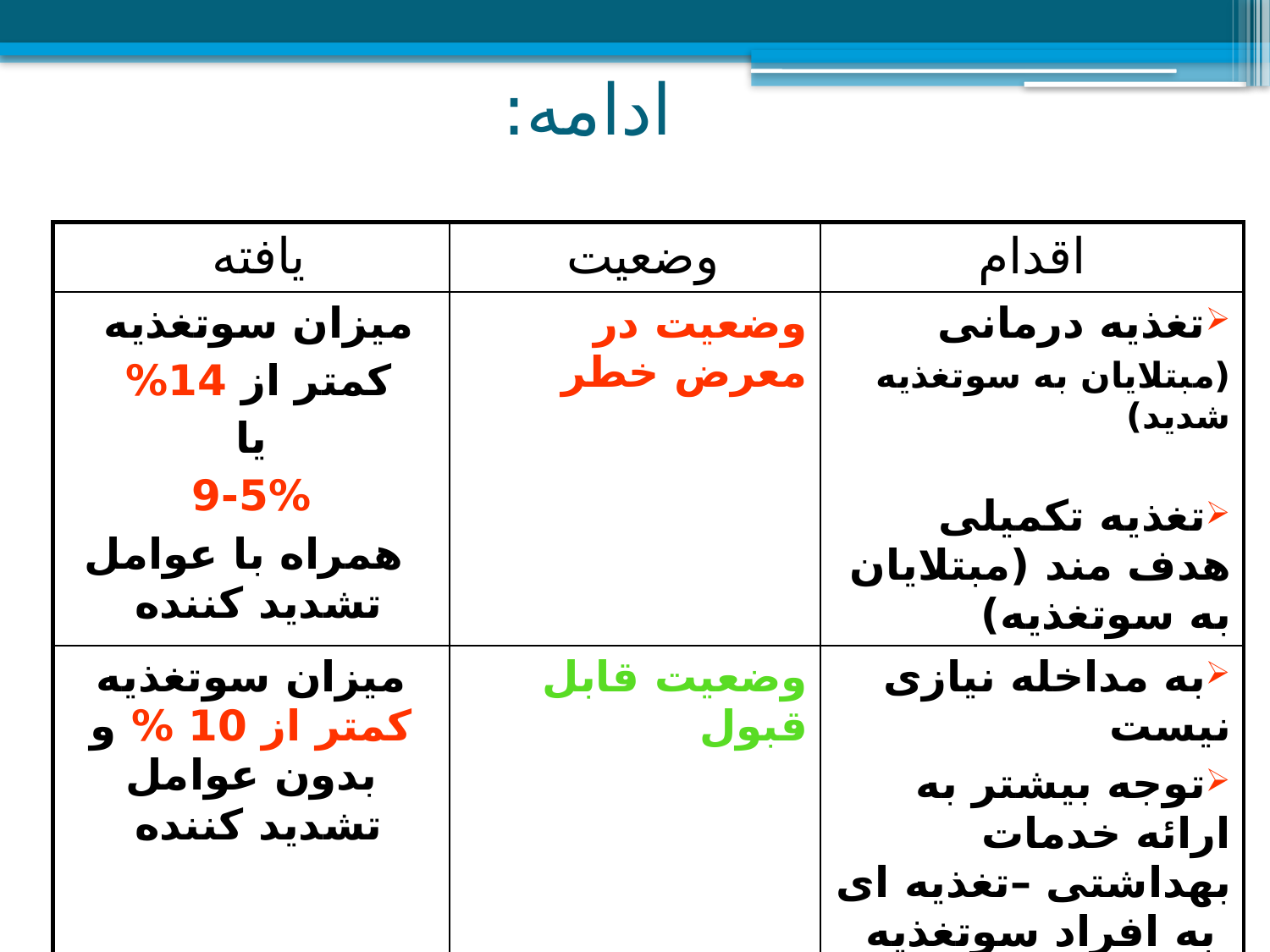

# ادامه:
| یافته | وضعیت | اقدام |
| --- | --- | --- |
| میزان سوتغذیه کمتر از 14% یا 9-5% همراه با عوامل تشدید کننده | وضعیت در معرض خطر | تغذیه درمانی (مبتلایان به سوتغذیه شدید) تغذیه تکمیلی هدف مند (مبتلایان به سوتغذیه) |
| میزان سوتغذیه کمتر از 10 % و بدون عوامل تشدید کننده | وضعیت قابل قبول | به مداخله نیازی نیست توجه بیشتر به ارائه خدمات بهداشتی –تغذیه ای به افراد سوتغذیه ای |